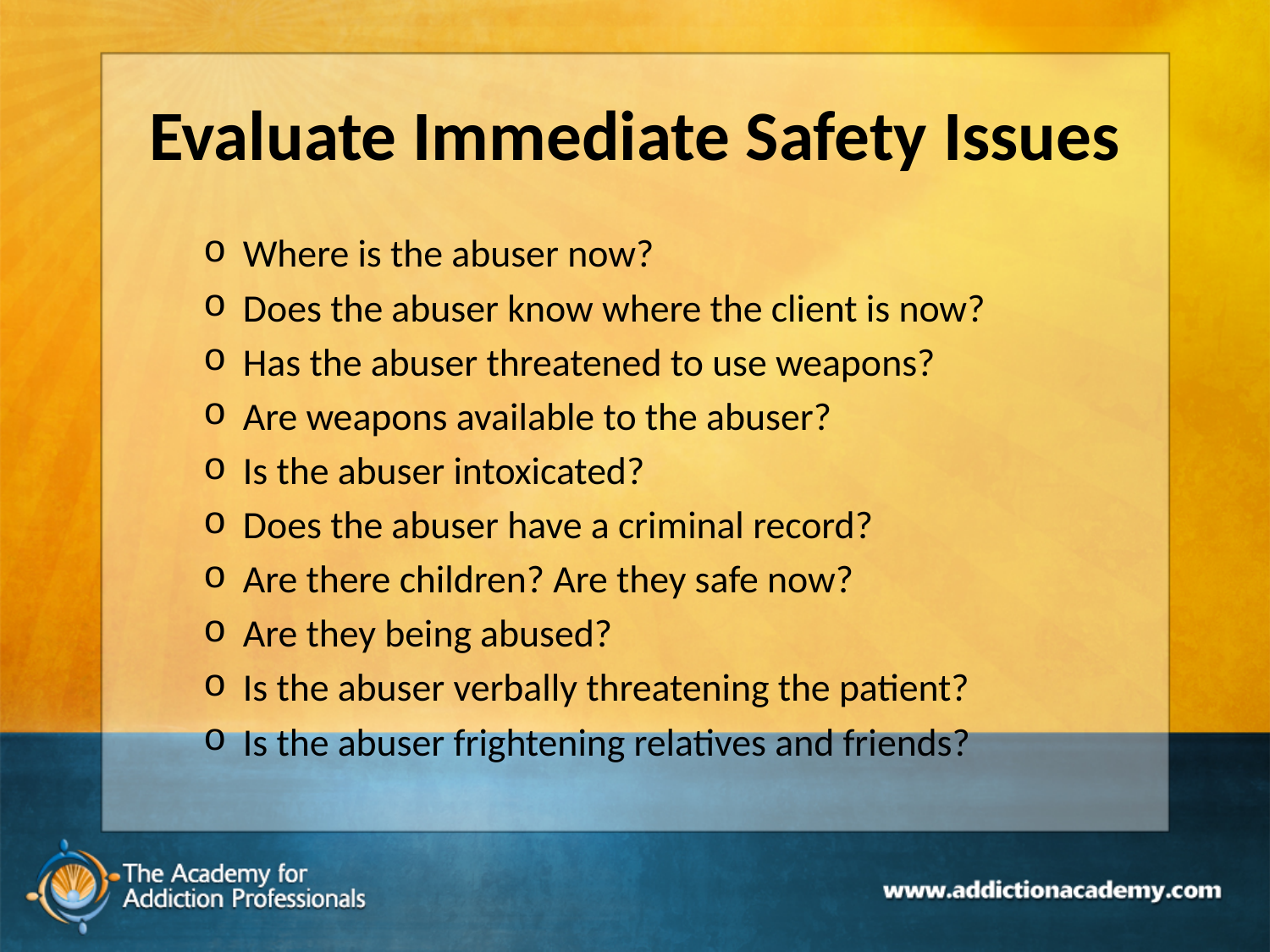

# Evaluate Immediate Safety Issues
Where is the abuser now?
Does the abuser know where the client is now?
Has the abuser threatened to use weapons?
Are weapons available to the abuser?
Is the abuser intoxicated?
Does the abuser have a criminal record?
Are there children? Are they safe now?
Are they being abused?
Is the abuser verbally threatening the patient?
Is the abuser frightening relatives and friends?